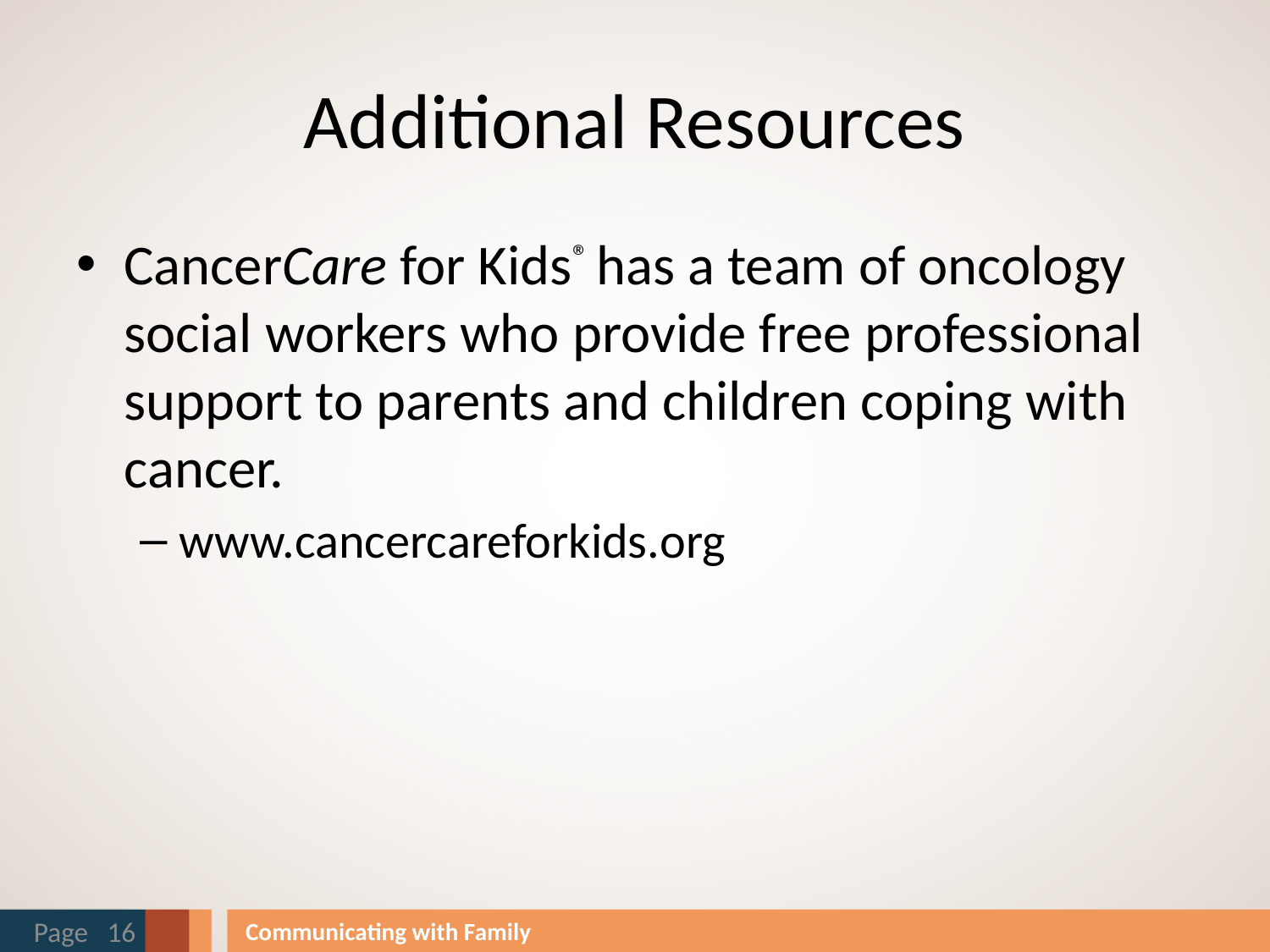

# Additional Resources
CancerCare for Kids® has a team of oncology social workers who provide free professional support to parents and children coping with cancer.
www.cancercareforkids.org

Page   16
Communicating with Family